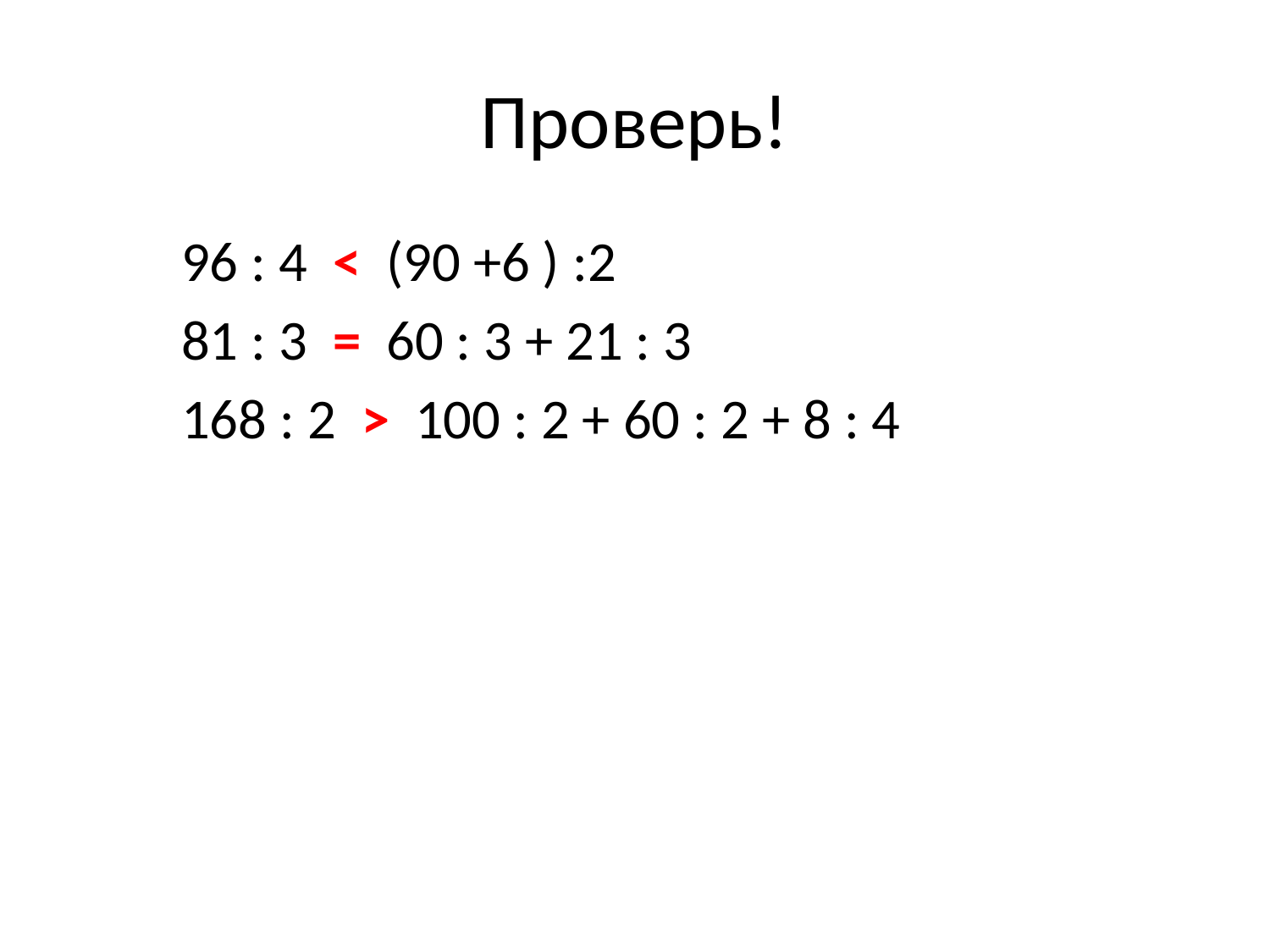

# Проверь!
96 : 4  <  (90 +6 ) :2
81 : 3  =  60 : 3 + 21 : 3
168 : 2  >  100 : 2 + 60 : 2 + 8 : 4